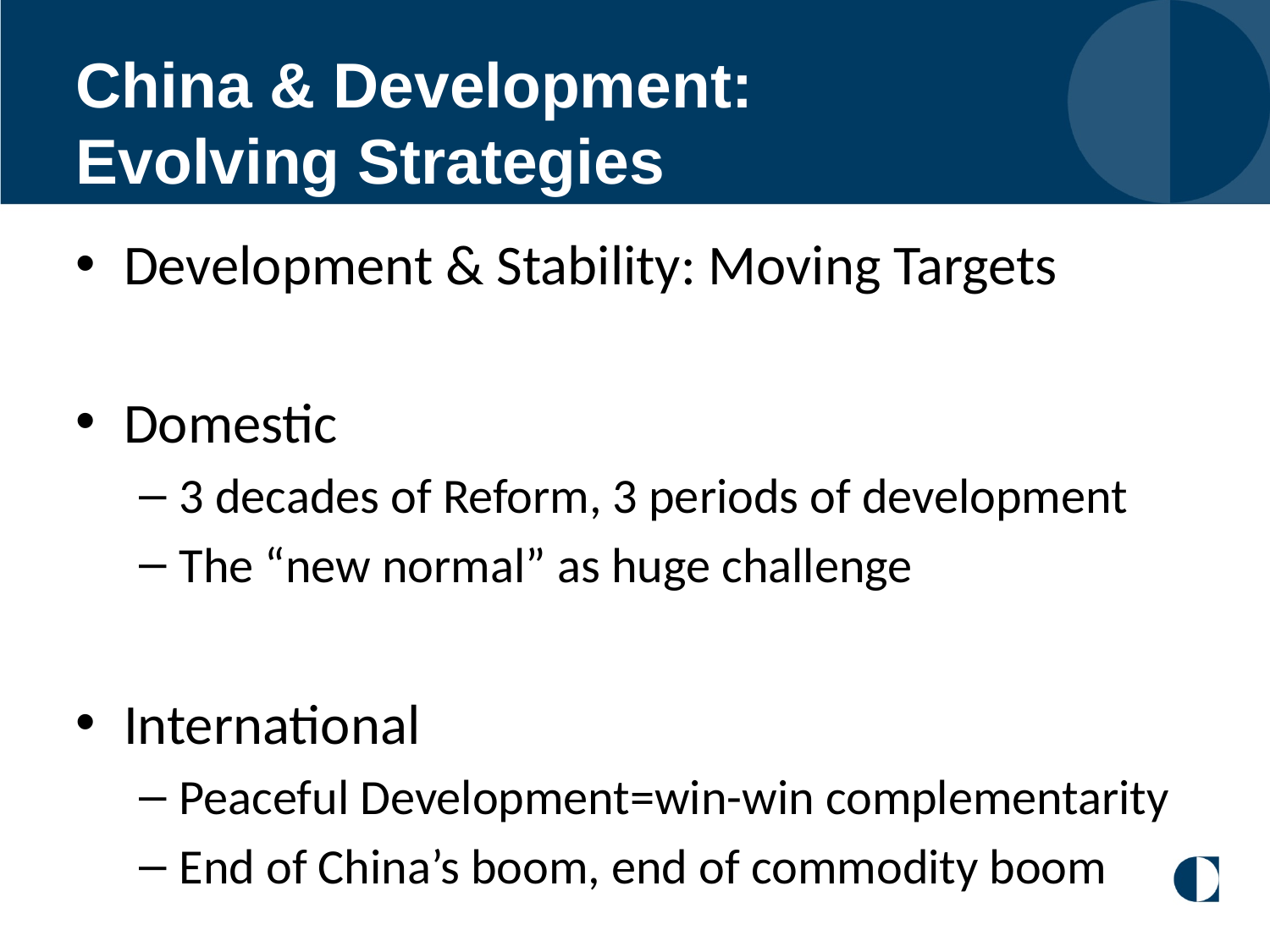

# China & Development: Evolving Strategies
Development & Stability: Moving Targets

Domestic
3 decades of Reform, 3 periods of development
The “new normal” as huge challenge

International
Peaceful Development=win-win complementarity
End of China’s boom, end of commodity boom